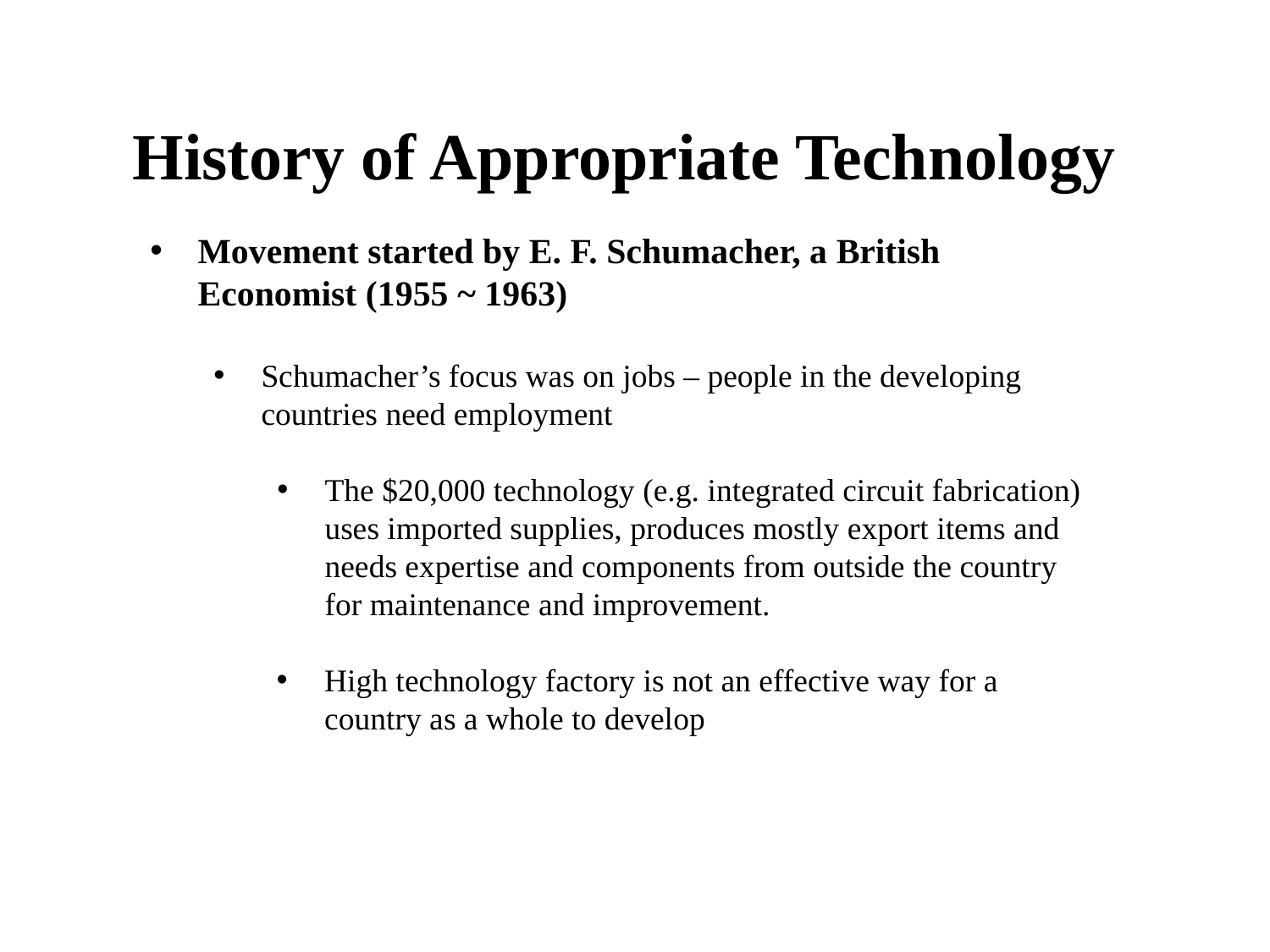

# History of Appropriate Technology
Movement started by E. F. Schumacher, a British Economist (1955 ~ 1963)

Schumacher’s focus was on jobs – people in the developing countries need employment

The $20,000 technology (e.g. integrated circuit fabrication) uses imported supplies, produces mostly export items and needs expertise and components from outside the country for maintenance and improvement.

High technology factory is not an effective way for a country as a whole to develop